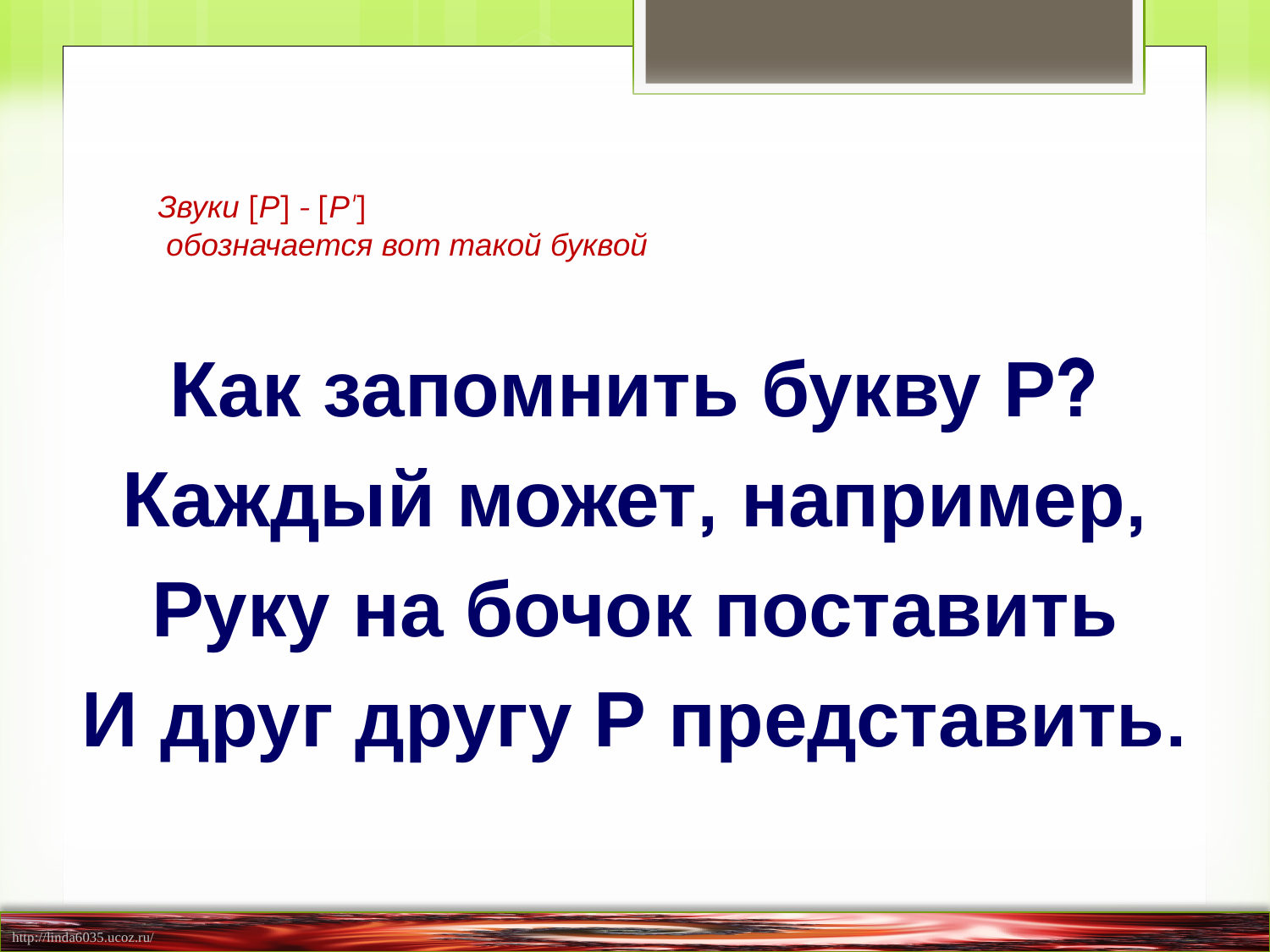

# Звуки [Р] - [Р'] обозначается вот такой буквой

Как запомнить букву Р?
Каждый может, например,
Руку на бочок поставить
И друг другу Р представить.